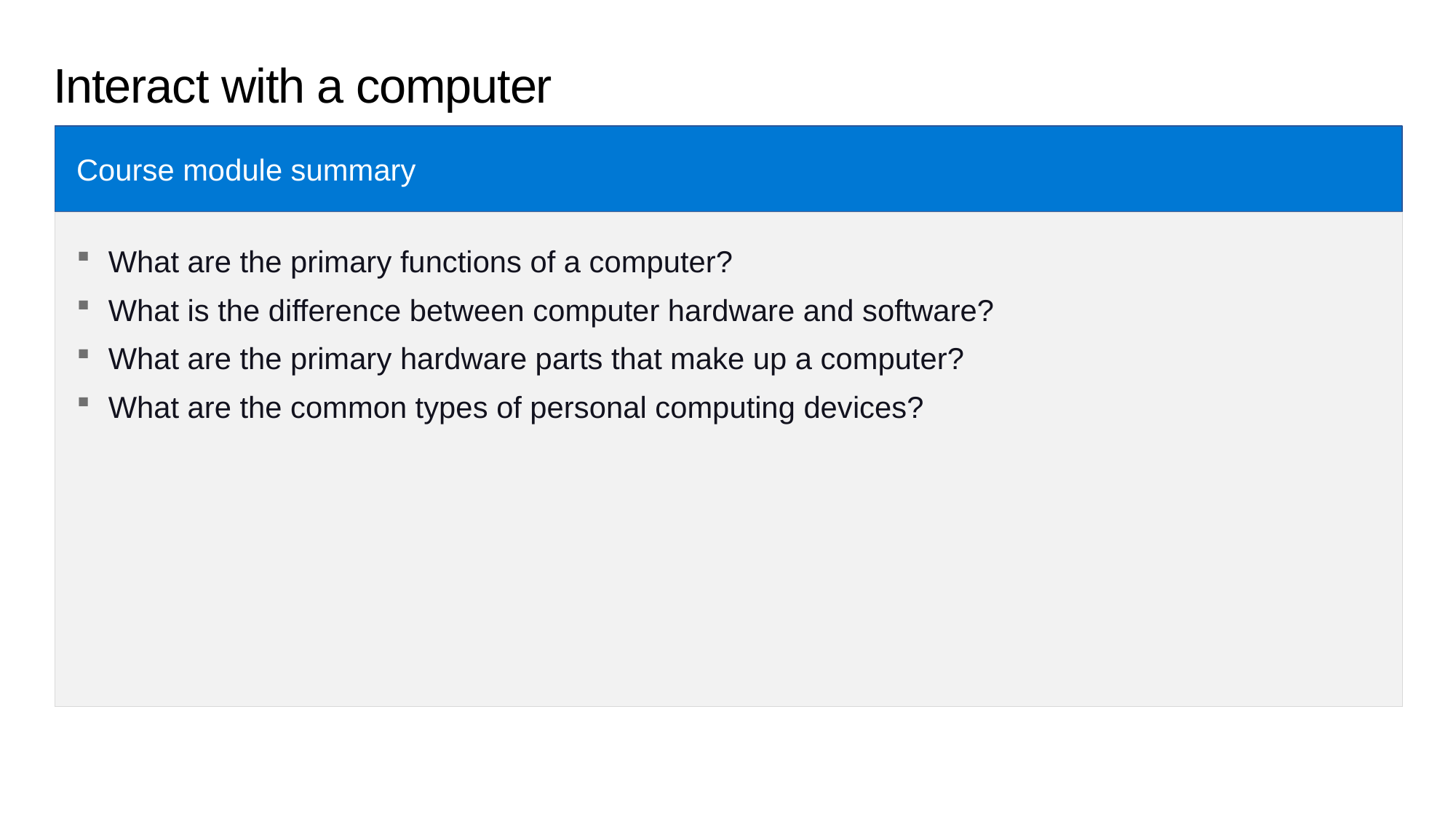

Interact with a computer

Course module summary
What are the primary functions of a computer?
What is the difference between computer hardware and software?
What are the primary hardware parts that make up a computer?
What are the common types of personal computing devices?